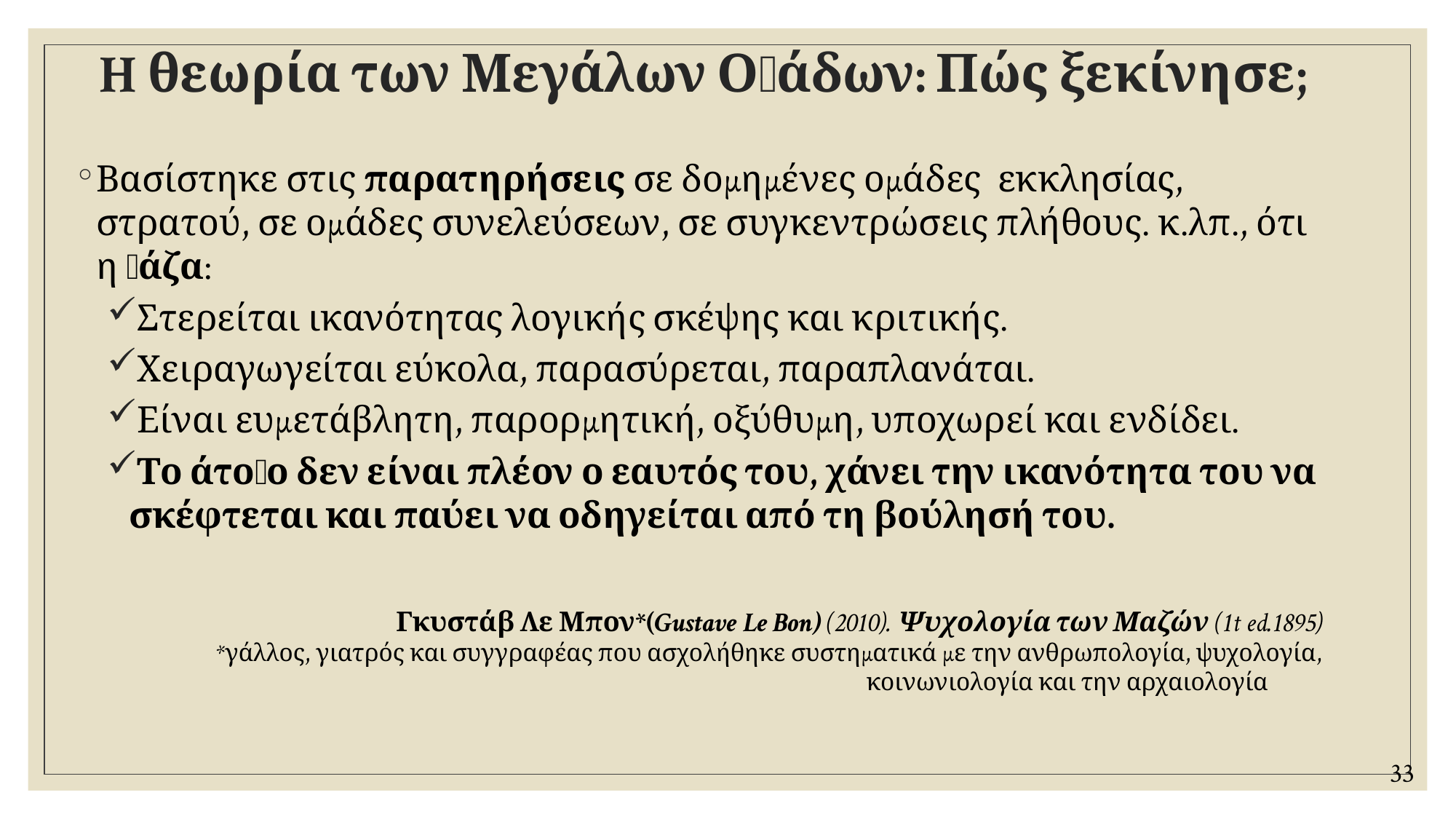

# H θεωρία των Μεγάλων Ομάδων: Πώς ξεκίνησε;

Βασίστηκε στις παρατηρήσεις σε δομημένες ομάδες  εκκλησίας, στρατού, σε ομάδες συνελεύσεων, σε συγκεντρώσεις πλήθους. κ.λπ., ότι η μάζα:
Στερείται ικανότητας λογικής σκέψης και κριτικής.
Χειραγωγείται εύκολα, παρασύρεται, παραπλανάται.
Είναι ευμετάβλητη, παρορμητική, οξύθυμη, υποχωρεί και ενδίδει.
Το άτομο δεν είναι πλέον ο εαυτός του, χάνει την ικανότητα του να σκέφτεται και παύει να οδηγείται από τη βούλησή του.

Γκυστάβ Λε Μπον*(Gustave Le Bon) (2010). Ψυχολογία των Μαζών (1t ed.1895)
*γάλλος, γιατρός και συγγραφέας που ασχολήθηκε συστηματικά με την ανθρωπολογία, ψυχολογία, κοινωνιολογία και την αρχαιολογία

33